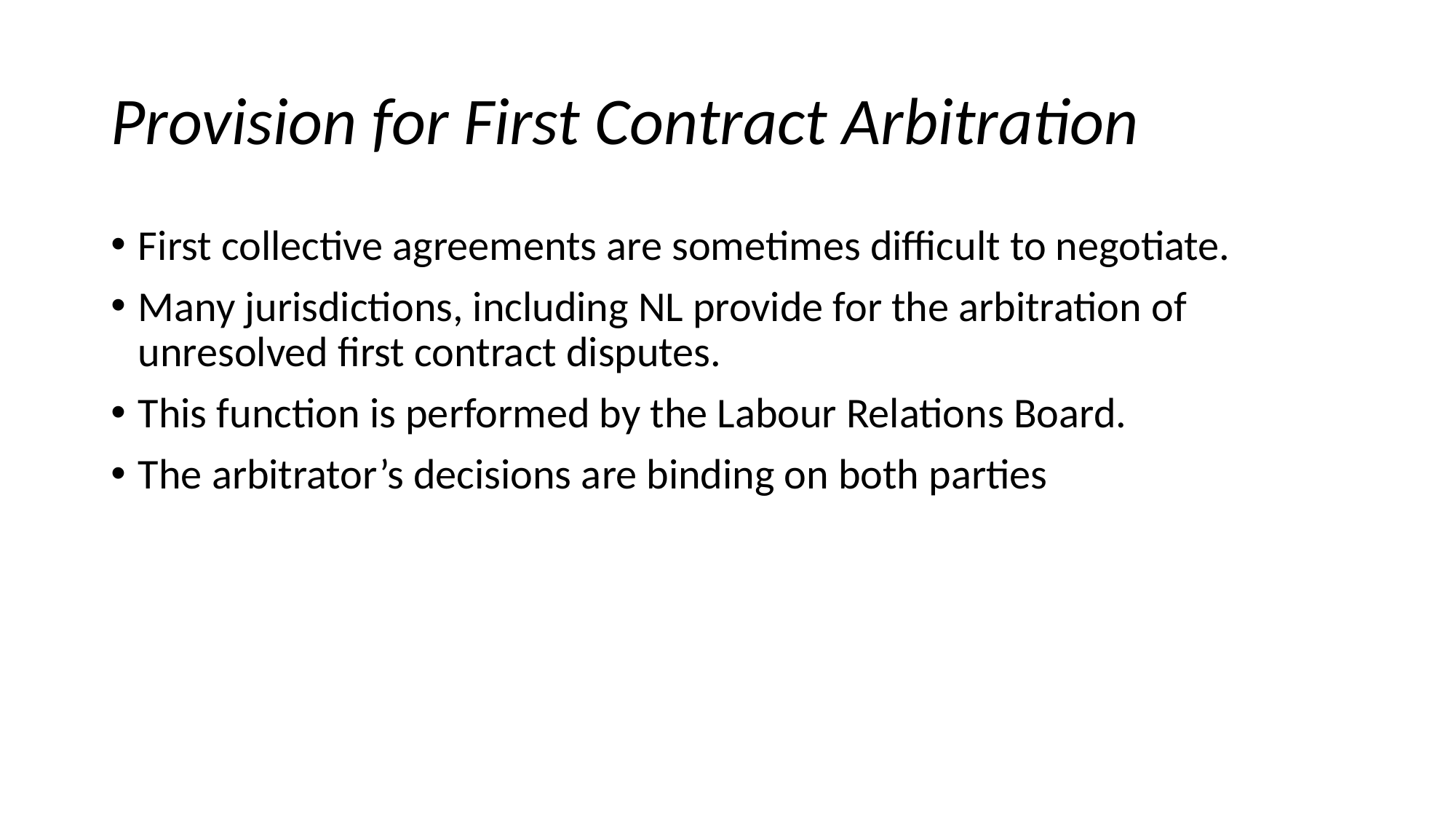

# Provision for First Contract Arbitration
First collective agreements are sometimes difficult to negotiate.
Many jurisdictions, including NL provide for the arbitration of unresolved first contract disputes.
This function is performed by the Labour Relations Board.
The arbitrator’s decisions are binding on both parties